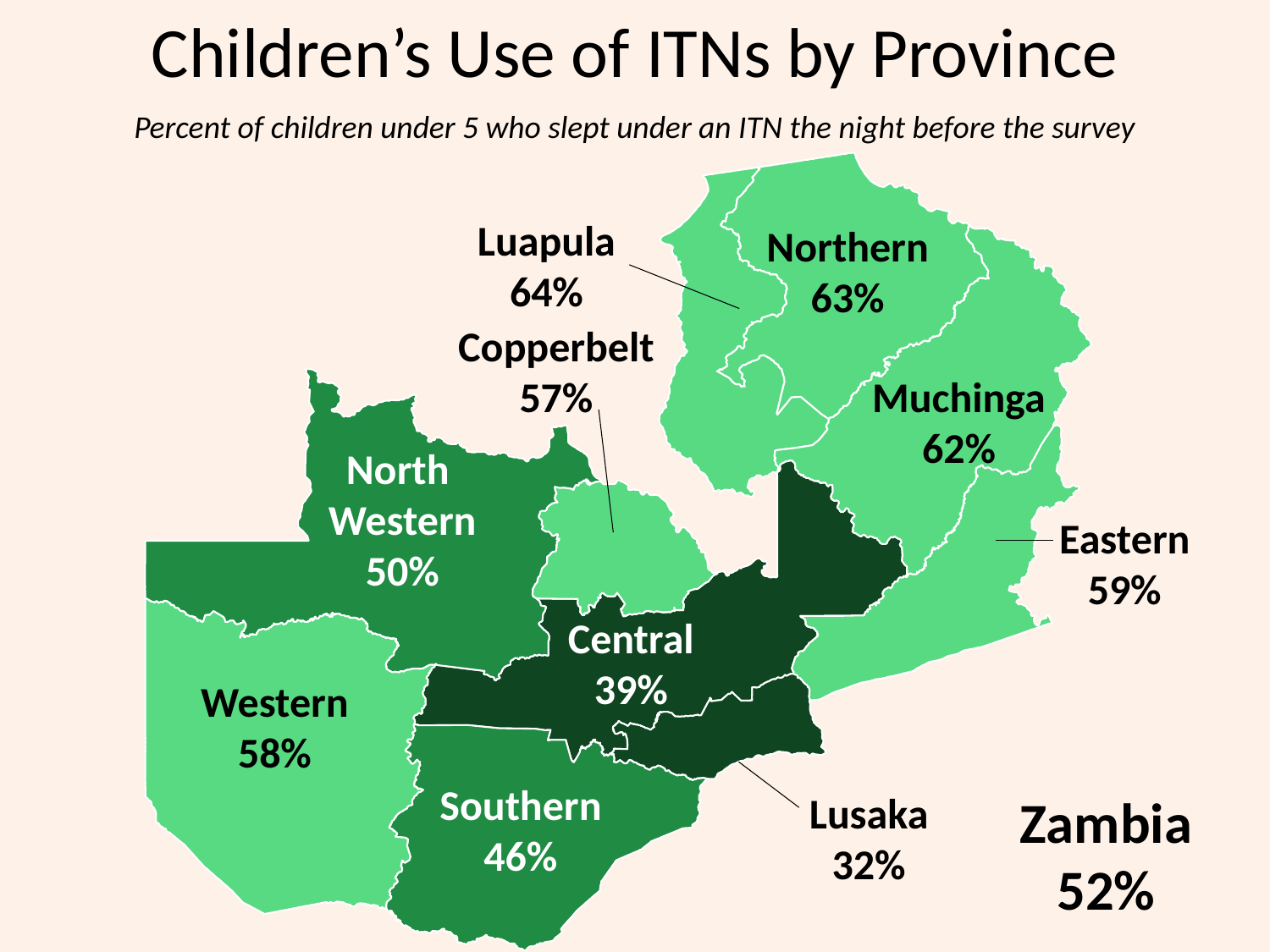

# Children’s Use of ITNs by Province
Percent of children under 5 who slept under an ITN the night before the survey

Luapula
64%
Northern
63%
Copperbelt
57%
Muchinga
62%
North
Western
50%
Eastern
59%
Central
39%
Western
58%
Southern
46%
Lusaka
32%
Zambia
52%